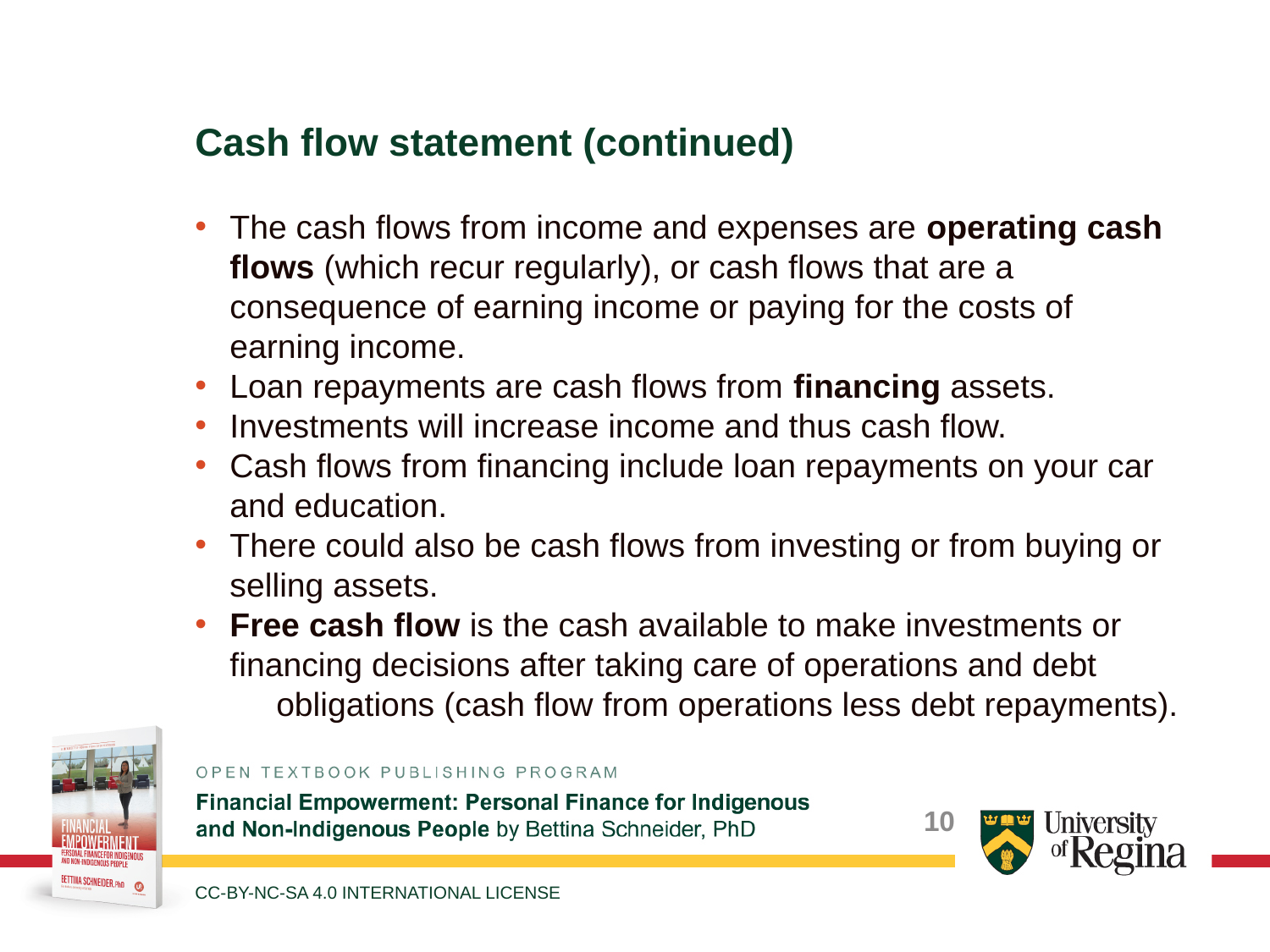

Cash flow statement (continued)
The cash flows from income and expenses are operating cash flows (which recur regularly), or cash flows that are a consequence of earning income or paying for the costs of earning income.
Loan repayments are cash flows from financing assets.
Investments will increase income and thus cash flow.
Cash flows from financing include loan repayments on your car and education.
There could also be cash flows from investing or from buying or selling assets.
Free cash flow is the cash available to make investments or financing decisions after taking care of operations and debt               obligations (cash flow from operations less debt repayments).

CC-BY-NC-SA 4.0 INTERNATIONAL LICENSE